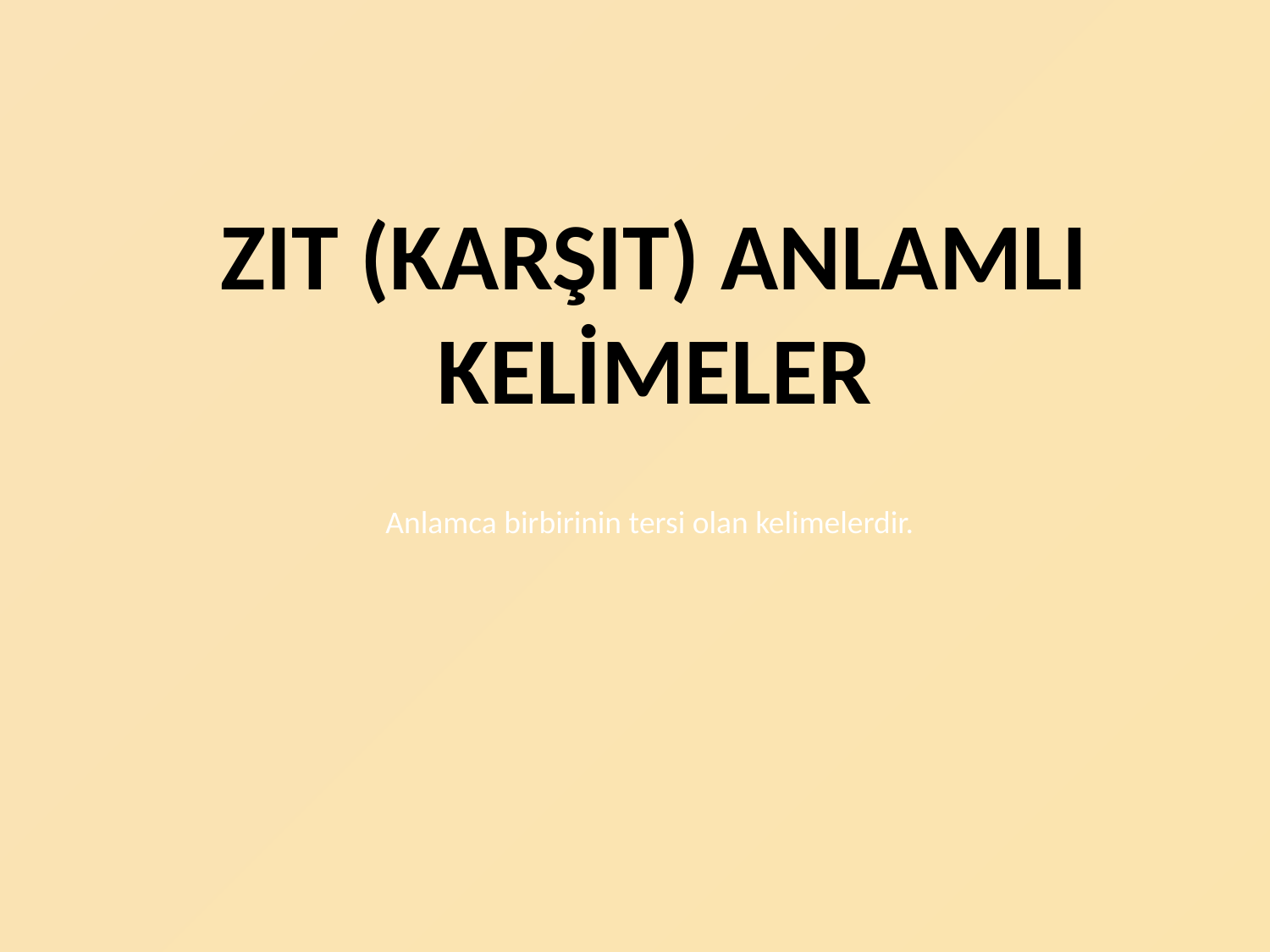

ZIT (KARŞIT) ANLAMLI KELİMELER
Anlamca birbirinin tersi olan kelimelerdir.